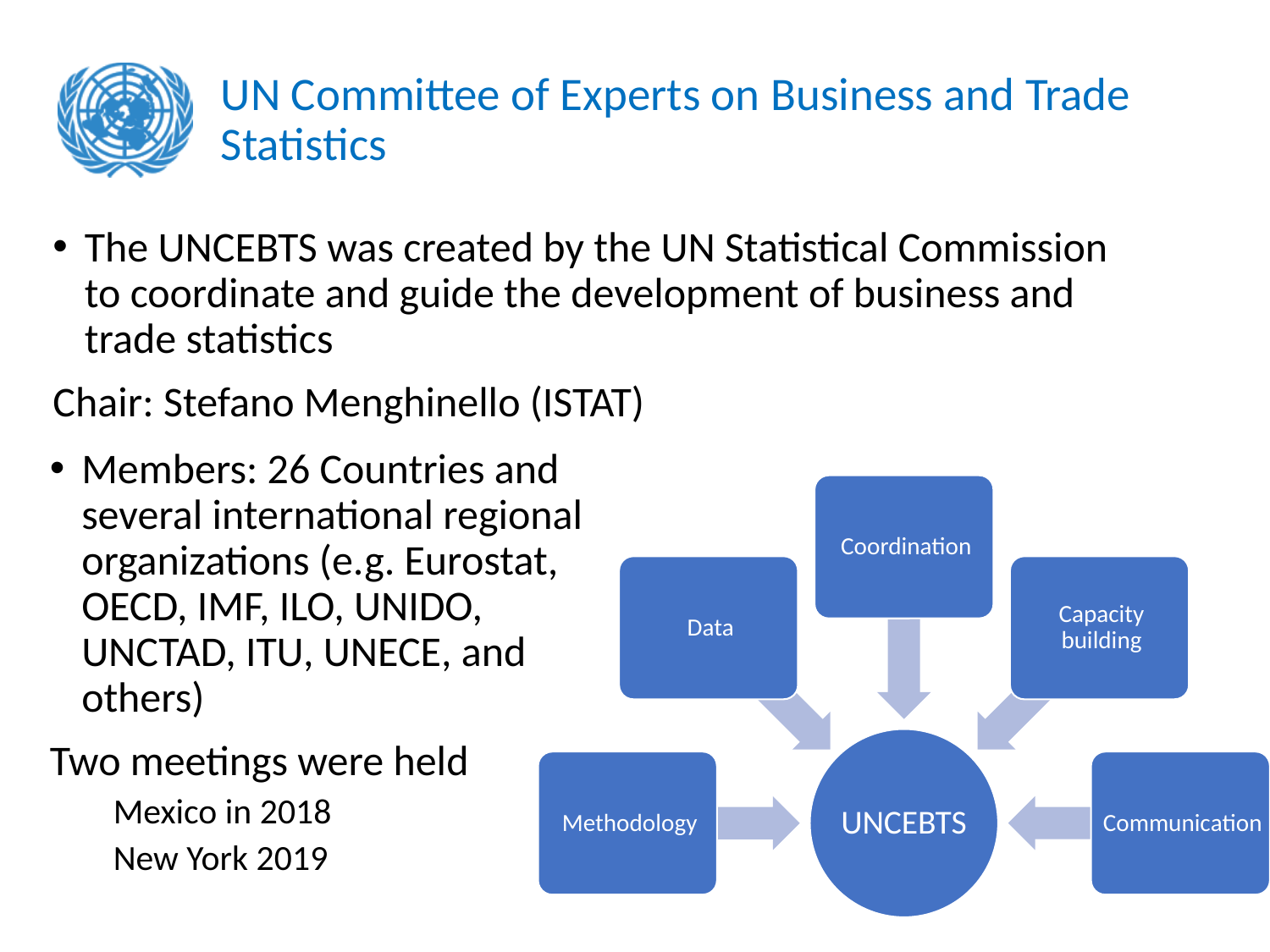

# UN Committee of Experts on Business and Trade Statistics
The UNCEBTS was created by the UN Statistical Commission to coordinate and guide the development of business and trade statistics
Chair: Stefano Menghinello (ISTAT)

UNCEBTS
Methodology
Data
Coordination
Capacity building
Communication
Members: 26 Countries and several international regional organizations (e.g. Eurostat, OECD, IMF, ILO, UNIDO, UNCTAD, ITU, UNECE, and others)
Two meetings were held
Mexico in 2018
New York 2019